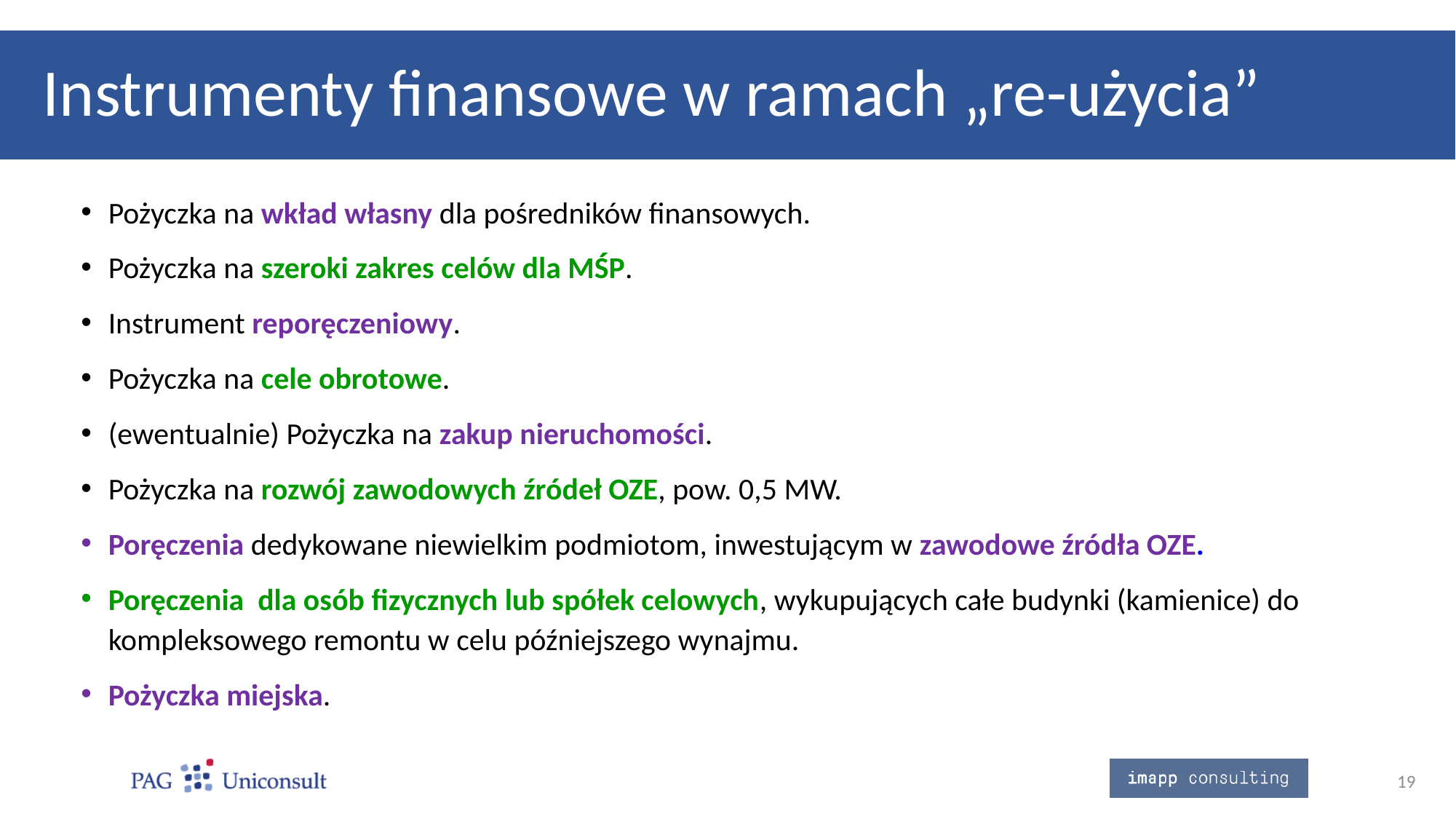

# Instrumenty finansowe w ramach „re-użycia”
Pożyczka na wkład własny dla pośredników finansowych.
Pożyczka na szeroki zakres celów dla MŚP.
Instrument reporęczeniowy.
Pożyczka na cele obrotowe.
(ewentualnie) Pożyczka na zakup nieruchomości.
Pożyczka na rozwój zawodowych źródeł OZE, pow. 0,5 MW.
Poręczenia dedykowane niewielkim podmiotom, inwestującym w zawodowe źródła OZE.
Poręczenia  dla osób fizycznych lub spółek celowych, wykupujących całe budynki (kamienice) do kompleksowego remontu w celu późniejszego wynajmu.
Pożyczka miejska.
19